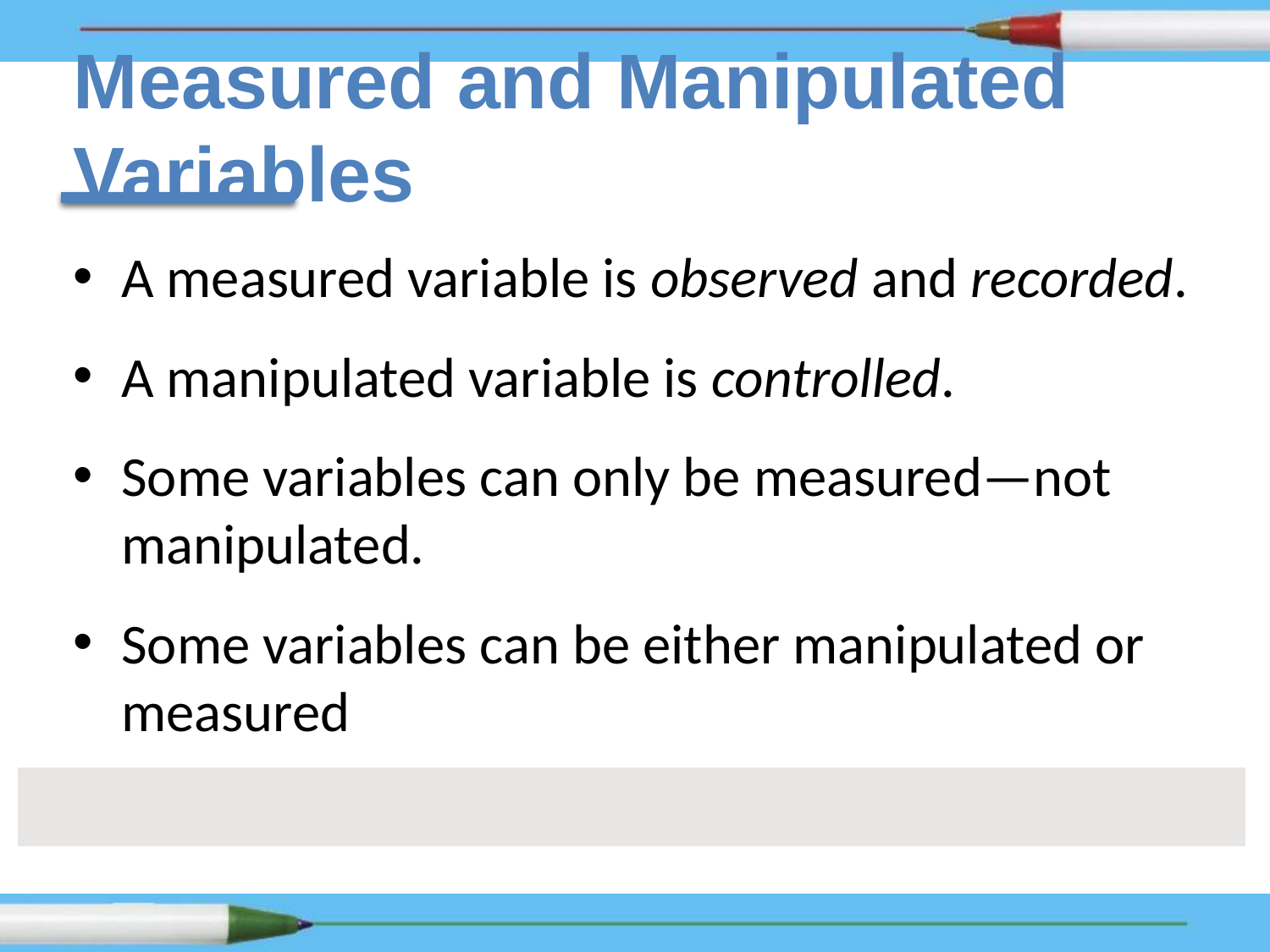

# Measured and Manipulated Variables
A measured variable is observed and recorded.
A manipulated variable is controlled.
Some variables can only be measured—not manipulated.
Some variables can be either manipulated or measured